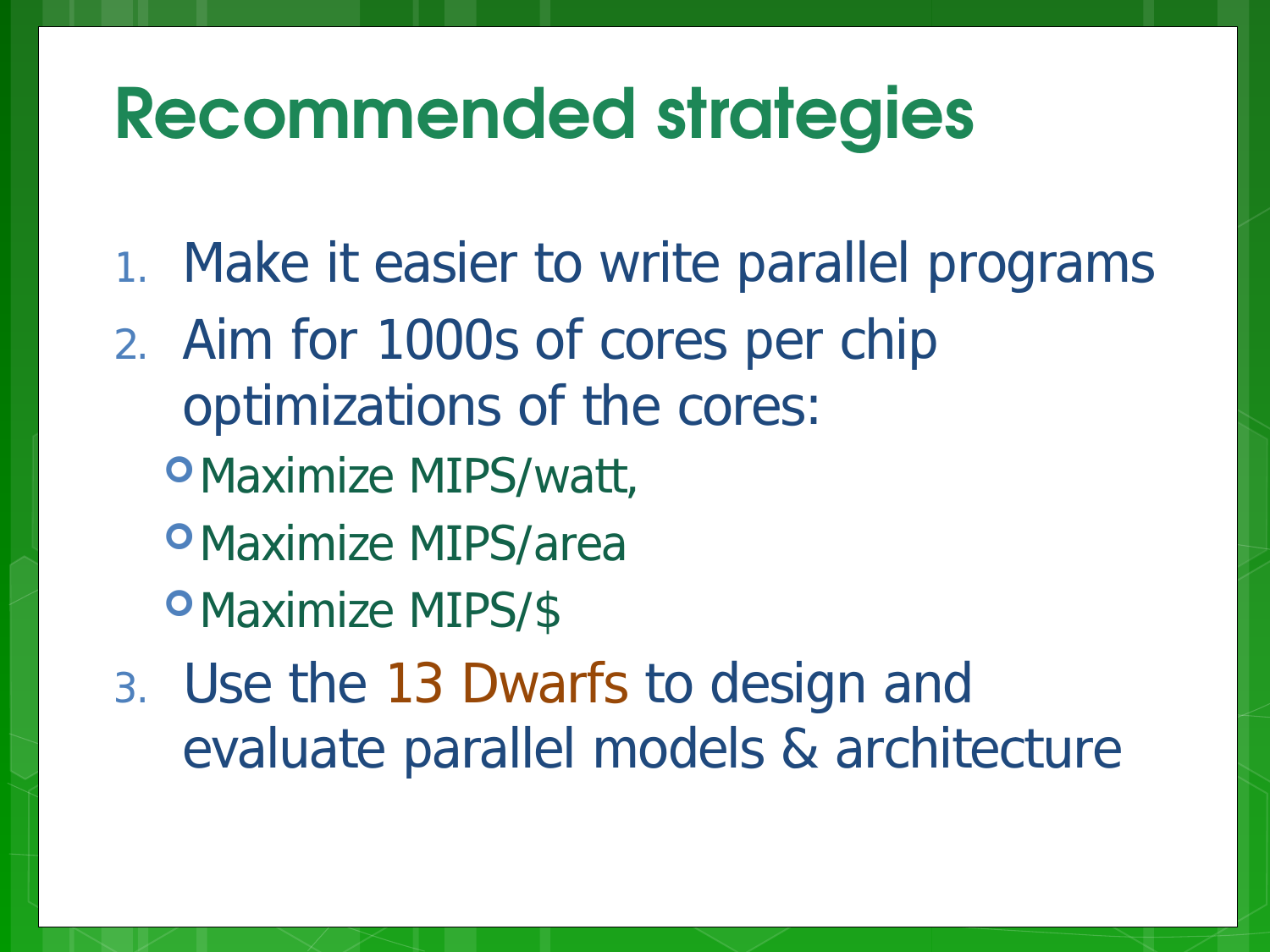

# Recommended strategies
Make it easier to write parallel programs
Aim for 1000s of cores per chip optimizations of the cores:
Maximize MIPS/watt,
Maximize MIPS/area
Maximize MIPS/$
Use the 13 Dwarfs to design and evaluate parallel models & architecture